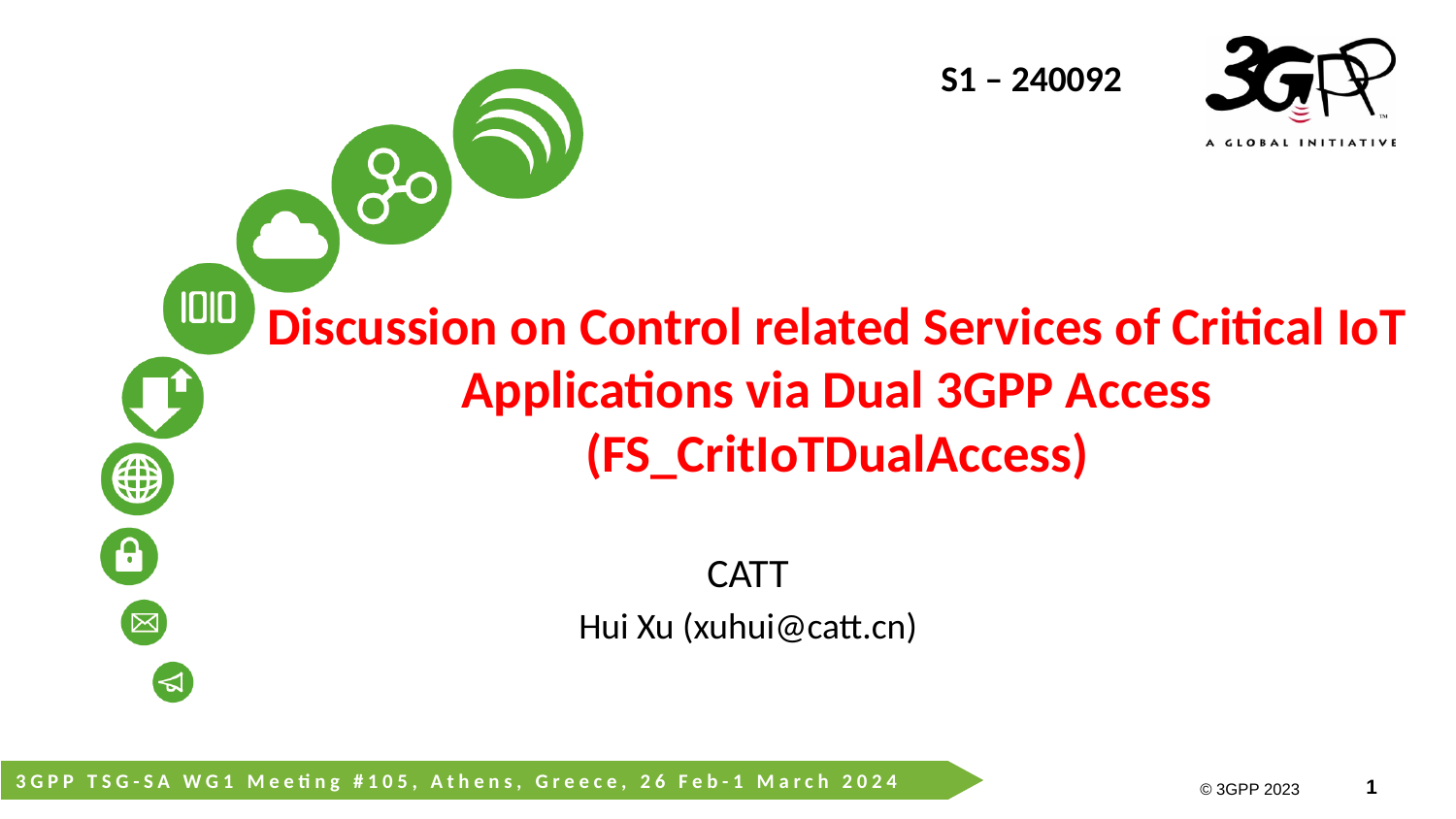

S1 – 240092
Discussion on Control related Services of Critical IoT Applications via Dual 3GPP Access (FS_CritIoTDualAccess)

CATT
Hui Xu (xuhui@catt.cn)

3GPP TSG-SA WG1 Meeting #105, Athens, Greece, 26 Feb-1 March 2024